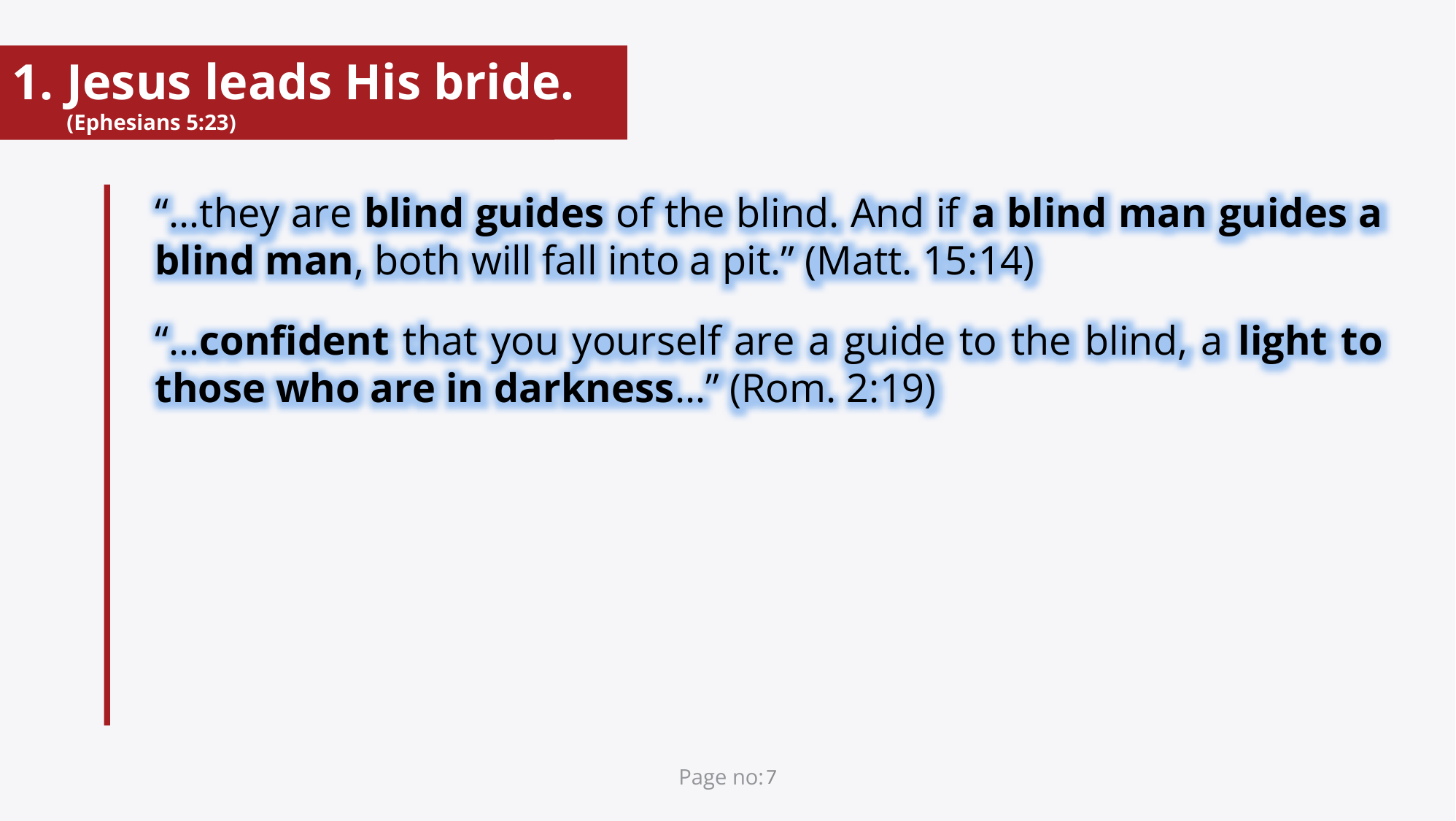

Jesus leads His bride. (Ephesians 5:23)

“…they are blind guides of the blind. And if a blind man guides a blind man, both will fall into a pit.” (Matt. 15:14)
“…confident that you yourself are a guide to the blind, a light to those who are in darkness…” (Rom. 2:19)